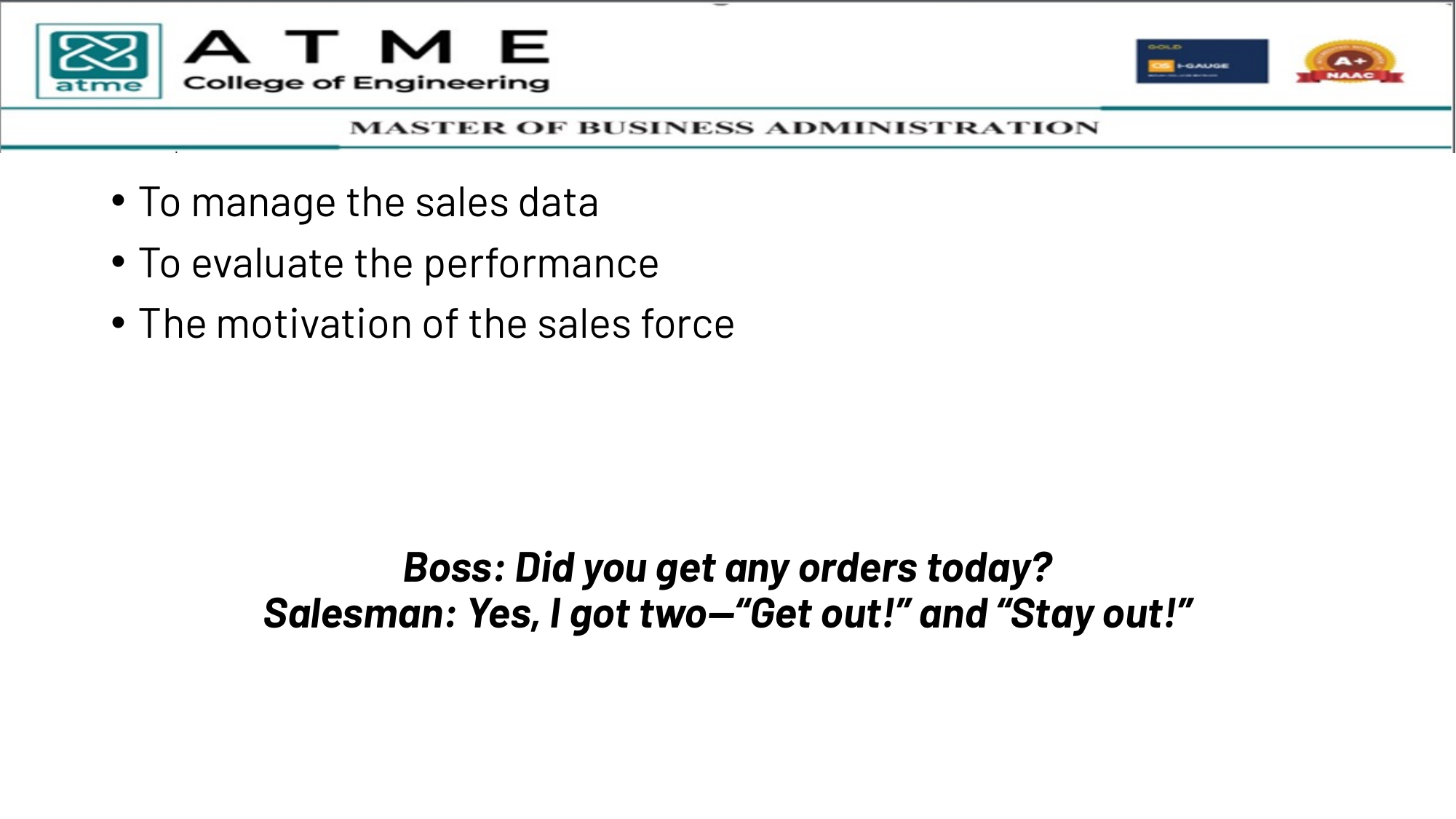

To manage the sales data
To evaluate the performance
The motivation of the sales force

Boss: Did you get any orders today?
Salesman: Yes, I got two—“Get out!” and “Stay out!”​